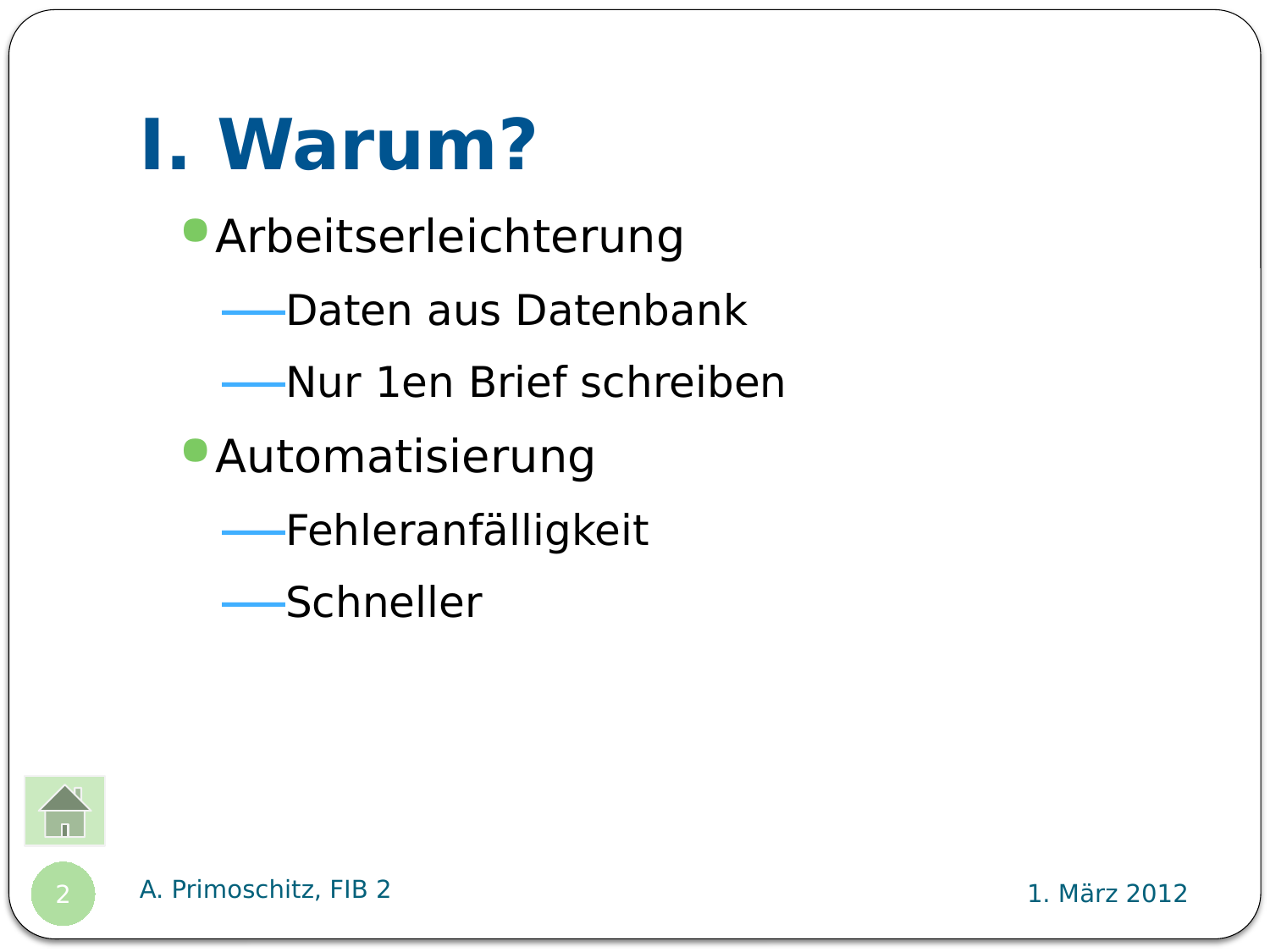

# I. Warum?
Arbeitserleichterung
Daten aus Datenbank
Nur 1en Brief schreiben
Automatisierung
Fehleranfälligkeit
Schneller

A. Primoschitz, FIB 2
1. März 2012
2